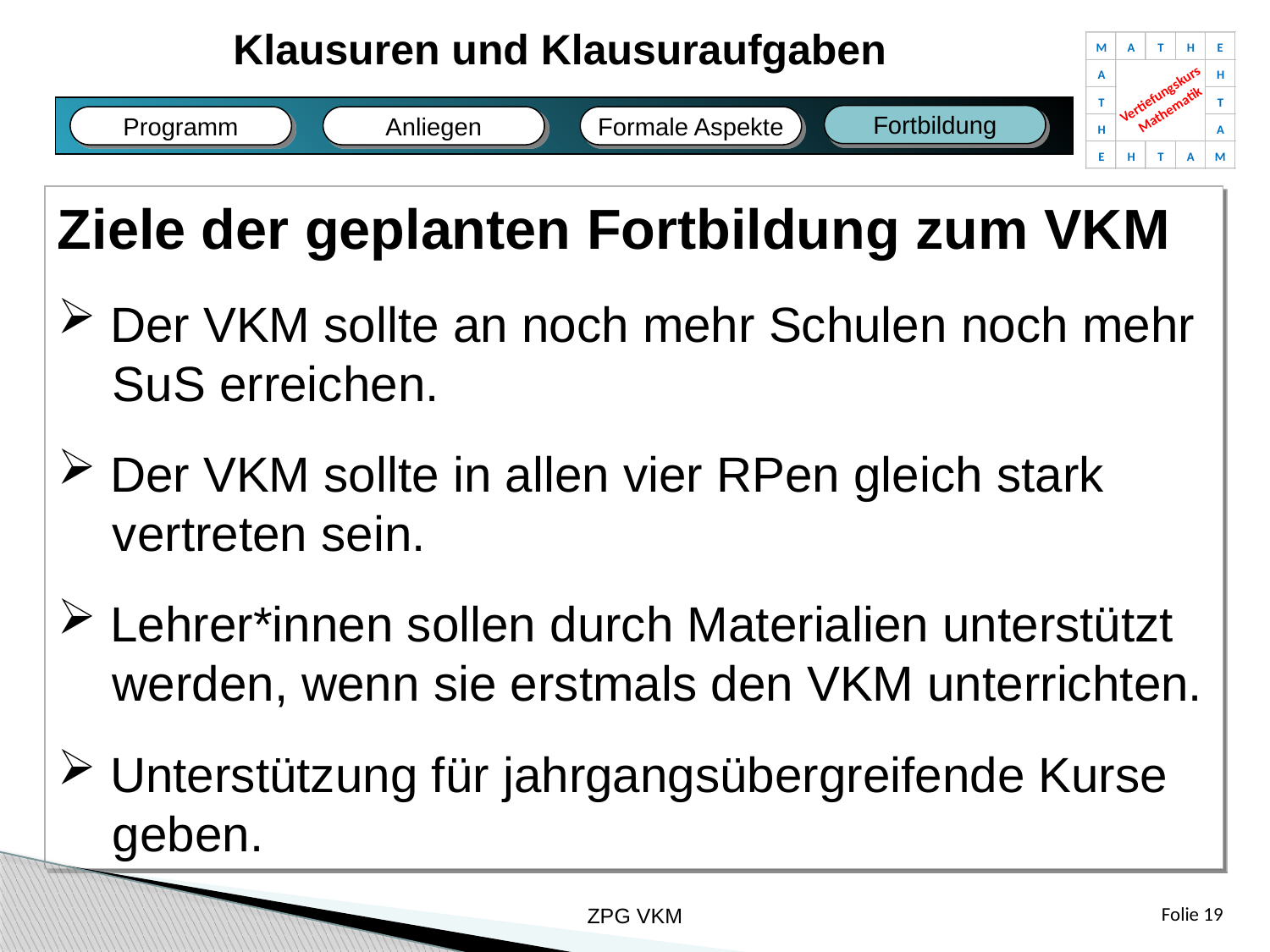

Klausuren und Klausuraufgaben

M
A
T
H
E

A
H
Vertiefungskurs
Mathematik

T
T

H
A

E
H
T
A
M

Fortbildung
Anliegen
Programm
Formale Aspekte
Fazit
Bildungsplan
Fachliches
Unterricht
Ziele der geplanten Fortbildung zum VKM
 Der VKM sollte an noch mehr Schulen noch mehr
    SuS erreichen.
 Der VKM sollte in allen vier RPen gleich stark
    vertreten sein.
 Lehrer*innen sollen durch Materialien unterstützt
    werden, wenn sie erstmals den VKM unterrichten.
 Unterstützung für jahrgangsübergreifende Kurse
    geben.

ZPG VKM
Folie 19